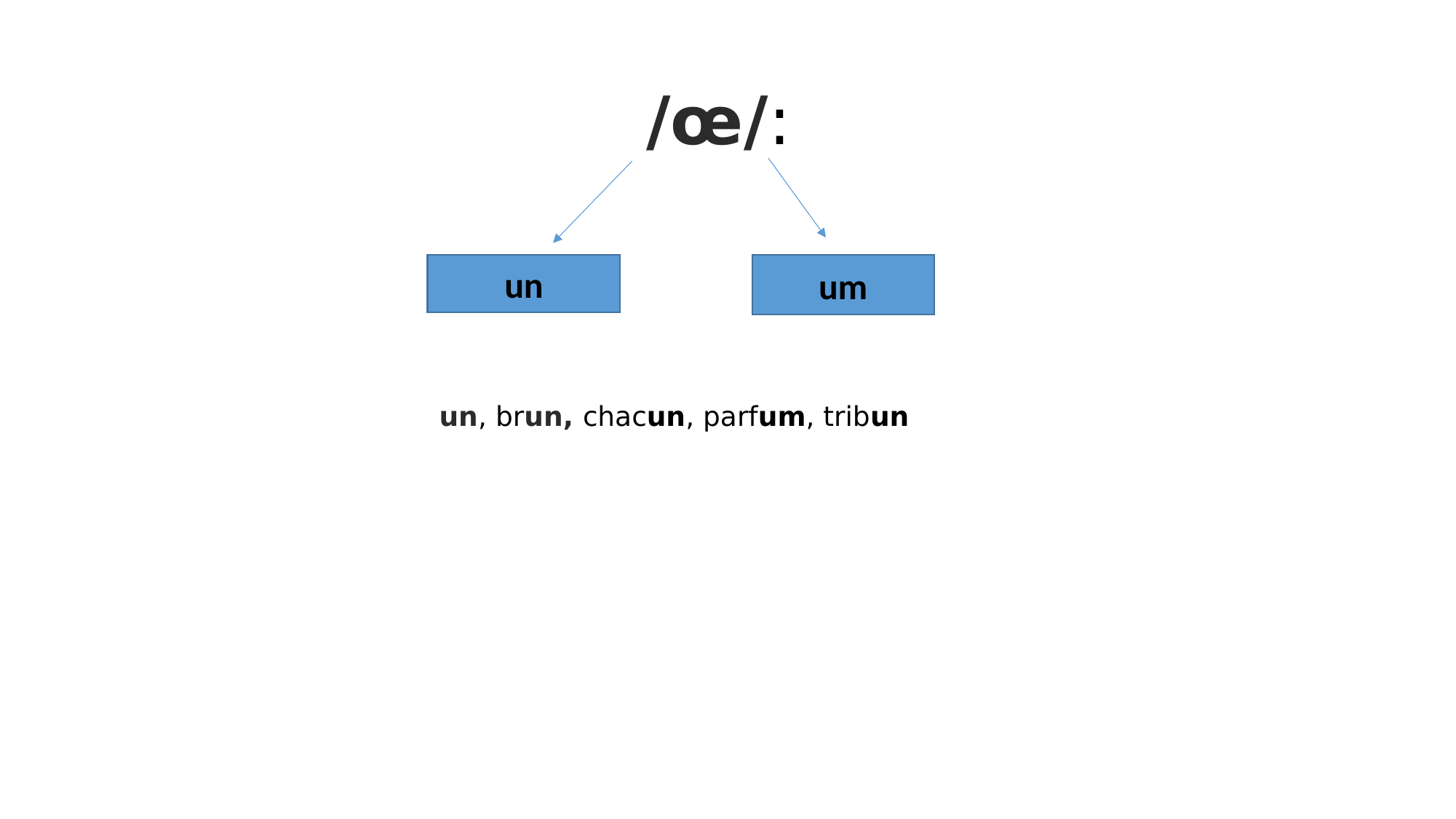

# /œ/:
un
um
un, brun, chacun, parfum, tribun